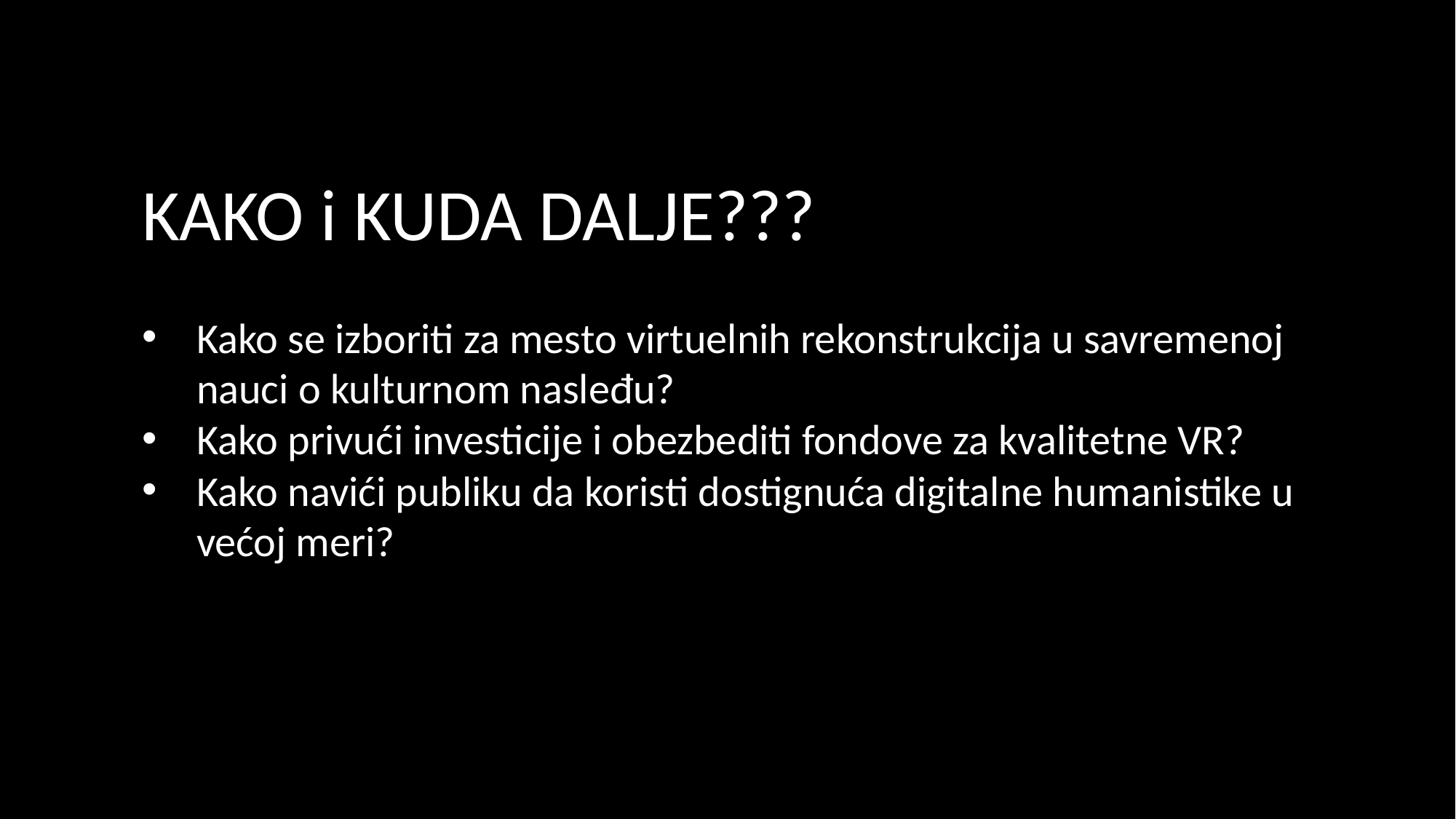

KAKO i KUDA DALJE???

Kako se izboriti za mesto virtuelnih rekonstrukcija u savremenoj nauci o kulturnom nasleđu?
Kako privući investicije i obezbediti fondove za kvalitetne VR?
Kako navići publiku da koristi dostignuća digitalne humanistike u većoj meri?